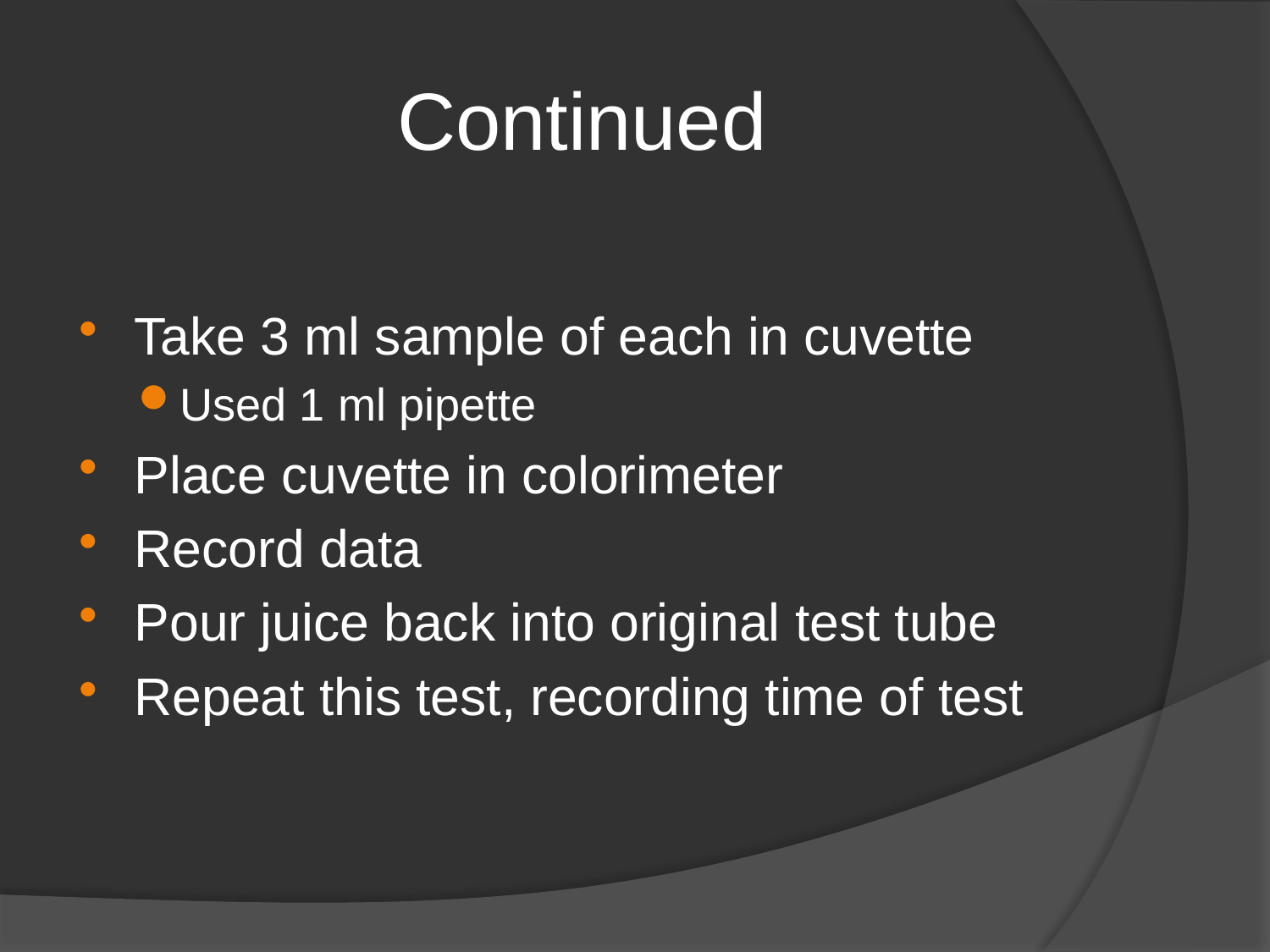

# Continued

Take 3 ml sample of each in cuvette
Used 1 ml pipette
Place cuvette in colorimeter
Record data
Pour juice back into original test tube
Repeat this test, recording time of test